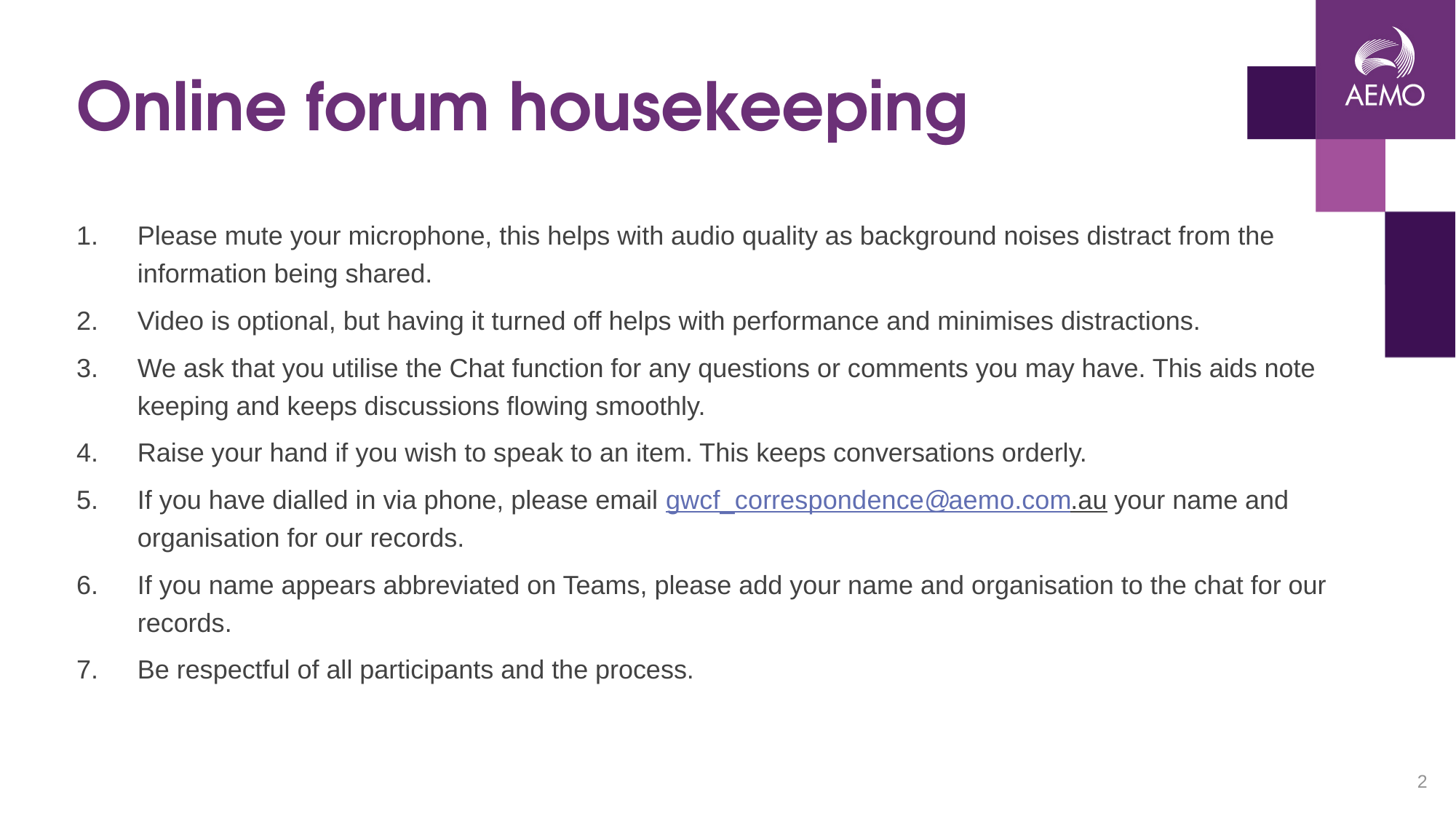

# Online forum housekeeping
Please mute your microphone, this helps with audio quality as background noises distract from the information being shared.
Video is optional, but having it turned off helps with performance and minimises distractions.
We ask that you utilise the Chat function for any questions or comments you may have. This aids note keeping and keeps discussions flowing smoothly.
Raise your hand if you wish to speak to an item. This keeps conversations orderly.
If you have dialled in via phone, please email gwcf_correspondence@aemo.com.au your name and organisation for our records.
If you name appears abbreviated on Teams, please add your name and organisation to the chat for our records.
Be respectful of all participants and the process.
2